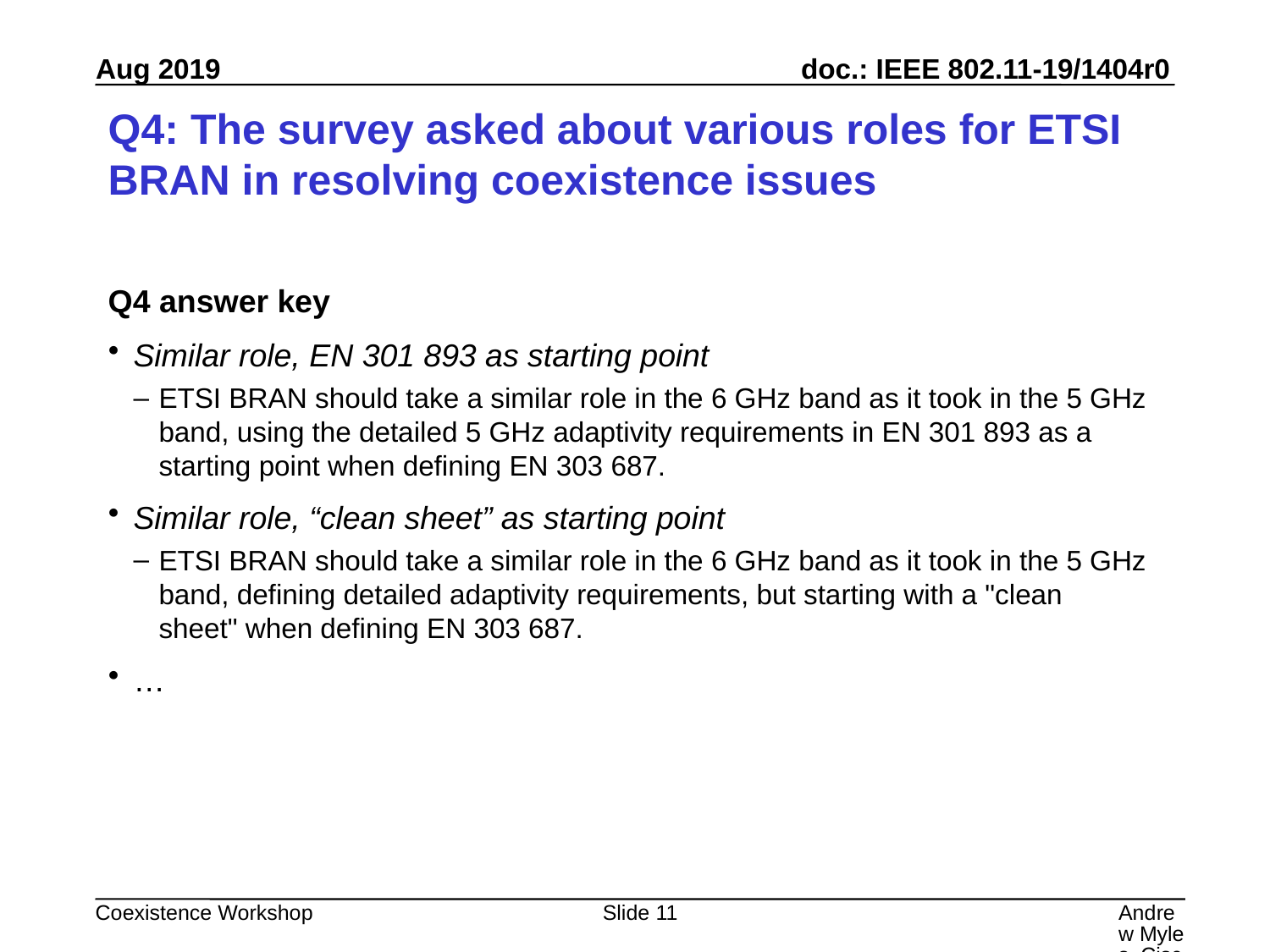

# Q4: The survey asked about various roles for ETSI BRAN in resolving coexistence issues
Q4 answer key
Similar role, EN 301 893 as starting point
ETSI BRAN should take a similar role in the 6 GHz band as it took in the 5 GHz band, using the detailed 5 GHz adaptivity requirements in EN 301 893 as a starting point when defining EN 303 687.
Similar role, “clean sheet” as starting point
ETSI BRAN should take a similar role in the 6 GHz band as it took in the 5 GHz band, defining detailed adaptivity requirements, but starting with a "clean sheet" when defining EN 303 687.
…
Slide 11
Andrew Myles, Cisco